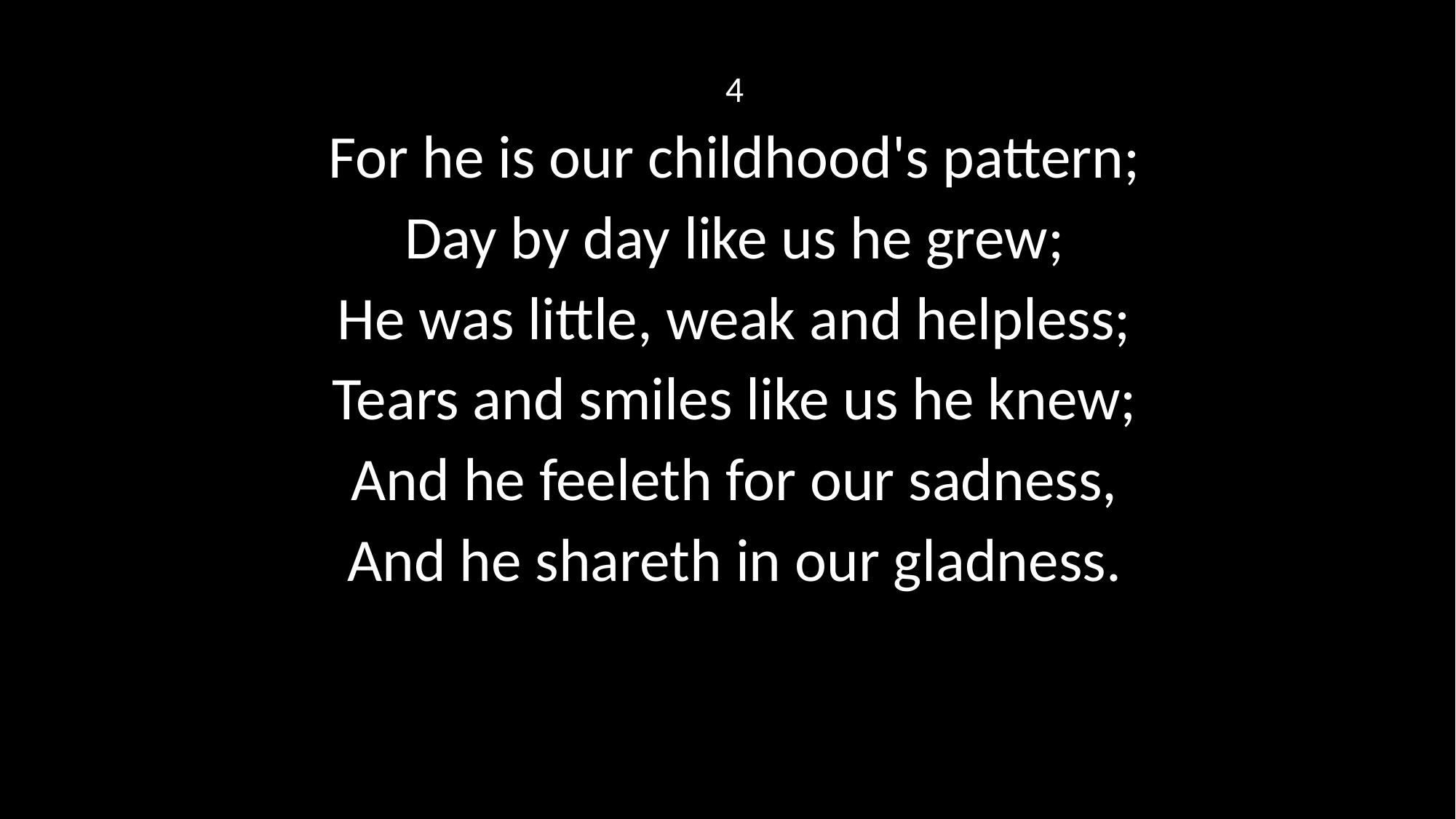

4
For he is our childhood's pattern;
Day by day like us he grew;
He was little, weak and helpless;
Tears and smiles like us he knew;
And he feeleth for our sadness,
And he shareth in our gladness.